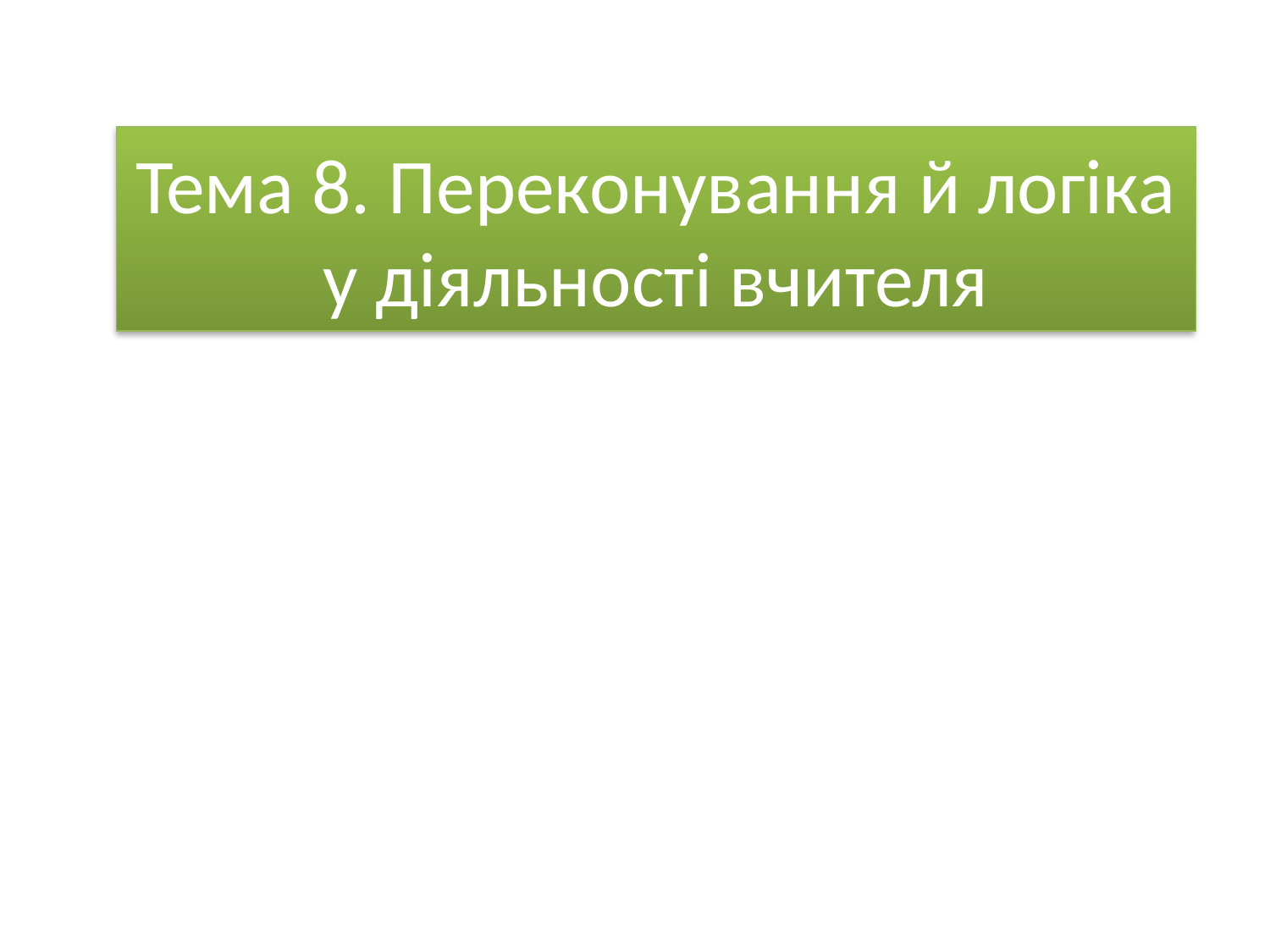

# Тема 8. Переконування й логіка у діяльності вчителя